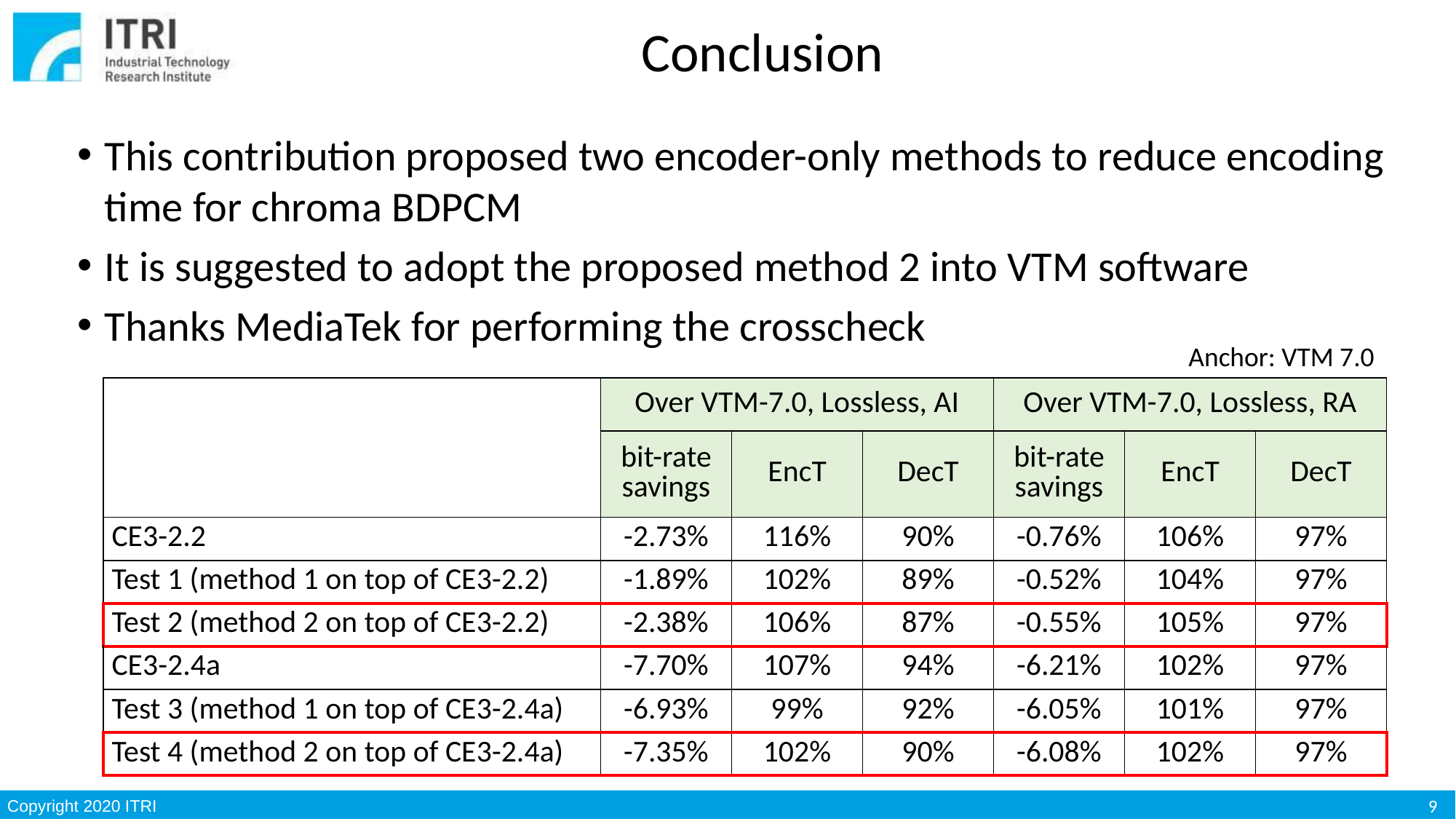

# Conclusion
This contribution proposed two encoder-only methods to reduce encoding time for chroma BDPCM
It is suggested to adopt the proposed method 2 into VTM software
Thanks MediaTek for performing the crosscheck
Anchor: VTM 7.0
|  | Over VTM-7.0, Lossless, AI |  |  | Over VTM-7.0, Lossless, RA |  |  |
| --- | --- | --- | --- | --- | --- | --- |
|  | bit-rate savings | EncT | DecT | bit-rate savings | EncT | DecT |
| CE3-2.2 | -2.73% | 116% | 90% | -0.76% | 106% | 97% |
| Test 1 (method 1 on top of CE3-2.2) | -1.89% | 102% | 89% | -0.52% | 104% | 97% |
| Test 2 (method 2 on top of CE3-2.2) | -2.38% | 106% | 87% | -0.55% | 105% | 97% |
| CE3-2.4a | -7.70% | 107% | 94% | -6.21% | 102% | 97% |
| Test 3 (method 1 on top of CE3-2.4a) | -6.93% | 99% | 92% | -6.05% | 101% | 97% |
| Test 4 (method 2 on top of CE3-2.4a) | -7.35% | 102% | 90% | -6.08% | 102% | 97% |